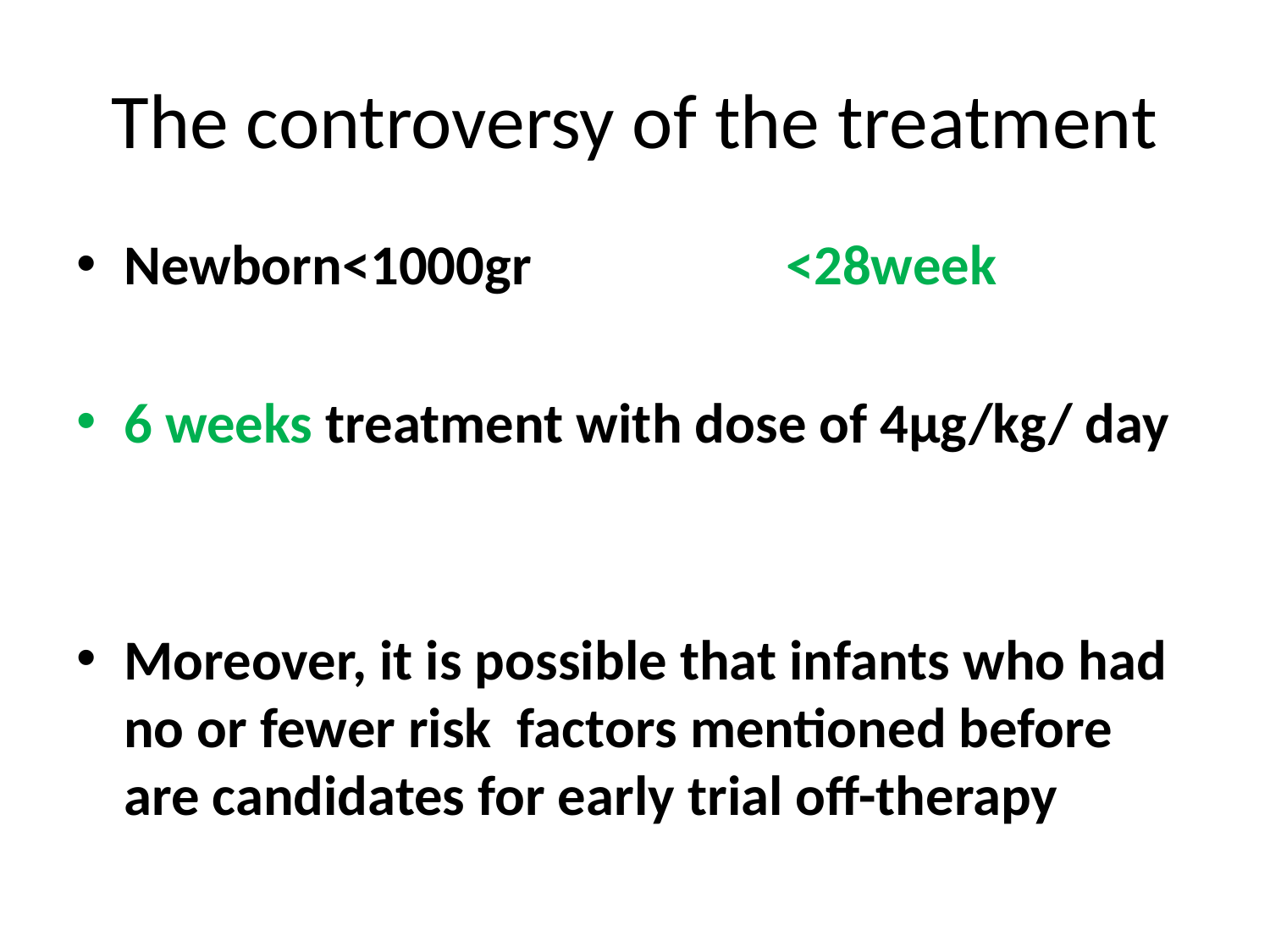

# The controversy of the treatment
Newborn<1000gr                    <28week

6 weeks treatment with dose of 4µg/kg/ day

Moreover, it is possible that infants who had no or fewer risk  factors mentioned before are candidates for early trial off-therapy